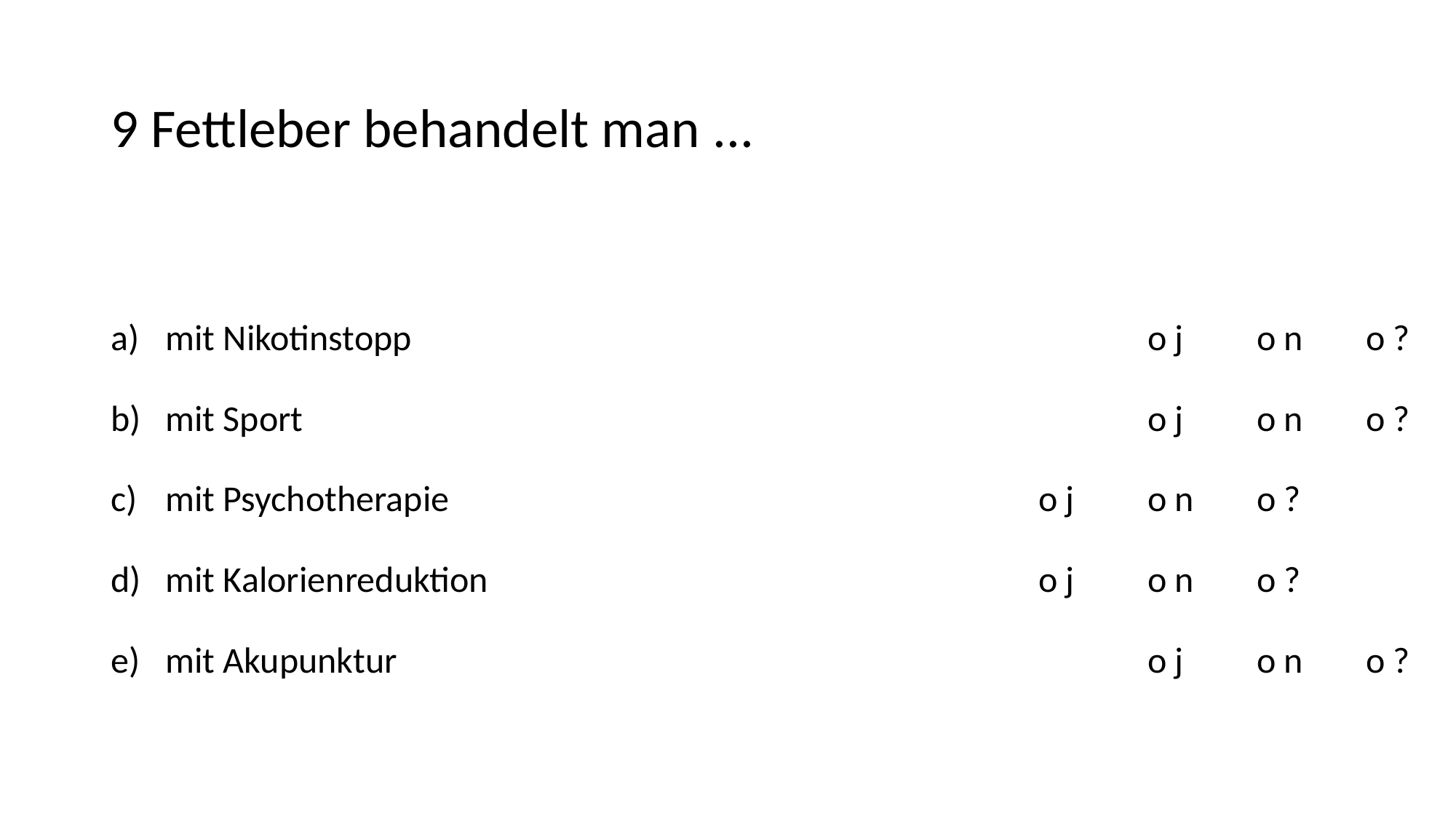

# 9 Fettleber behandelt man ...
mit Nikotinstopp							o j	o n	o ?
mit Sport								o j	o n	o ?
mit Psychotherapie						o j	o n	o ?
mit Kalorienreduktion						o j	o n	o ?
mit Akupunktur							o j	o n	o ?